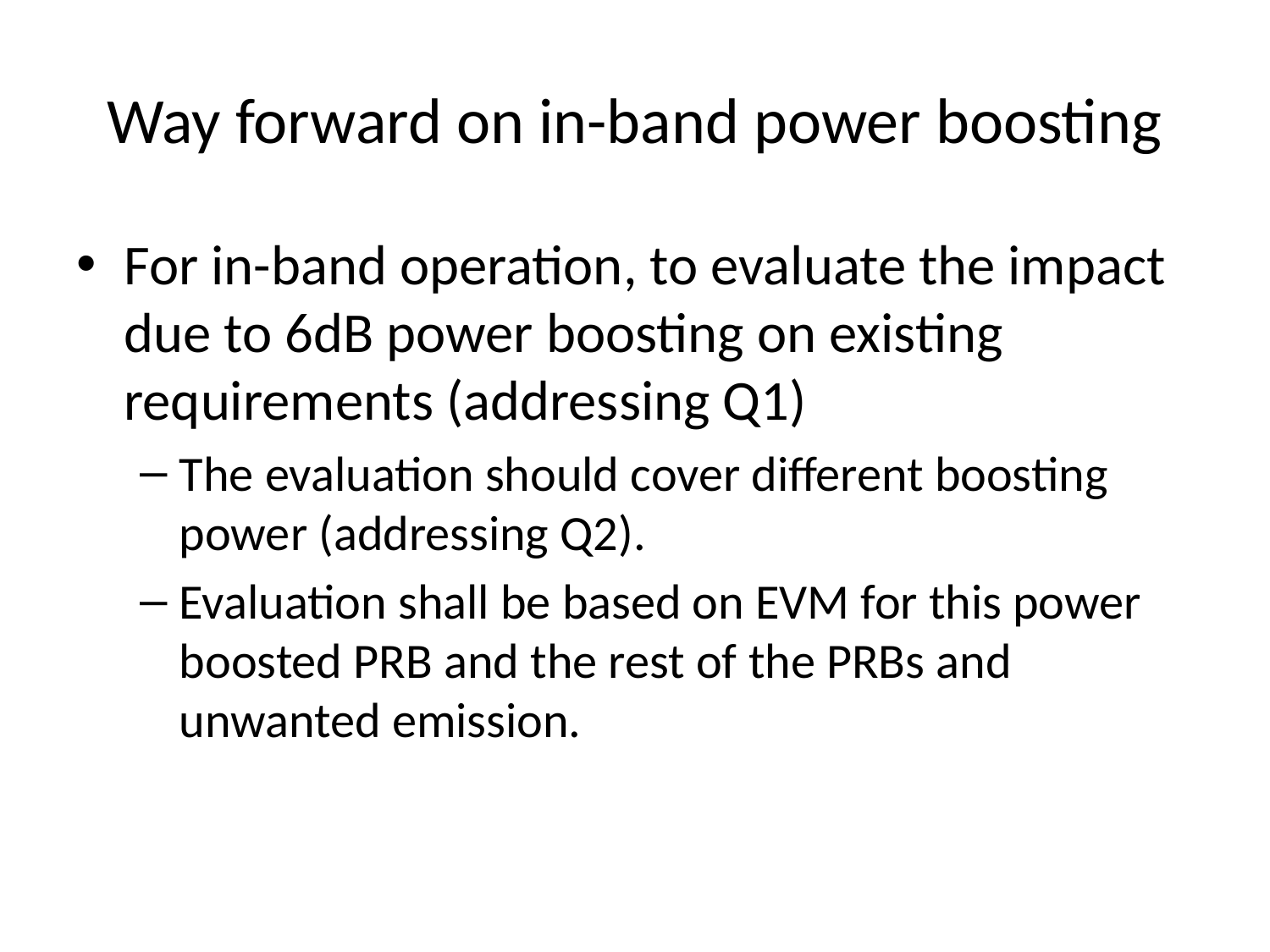

# Way forward on in-band power boosting
For in-band operation, to evaluate the impact due to 6dB power boosting on existing requirements (addressing Q1)
The evaluation should cover different boosting power (addressing Q2).
Evaluation shall be based on EVM for this power boosted PRB and the rest of the PRBs and unwanted emission.